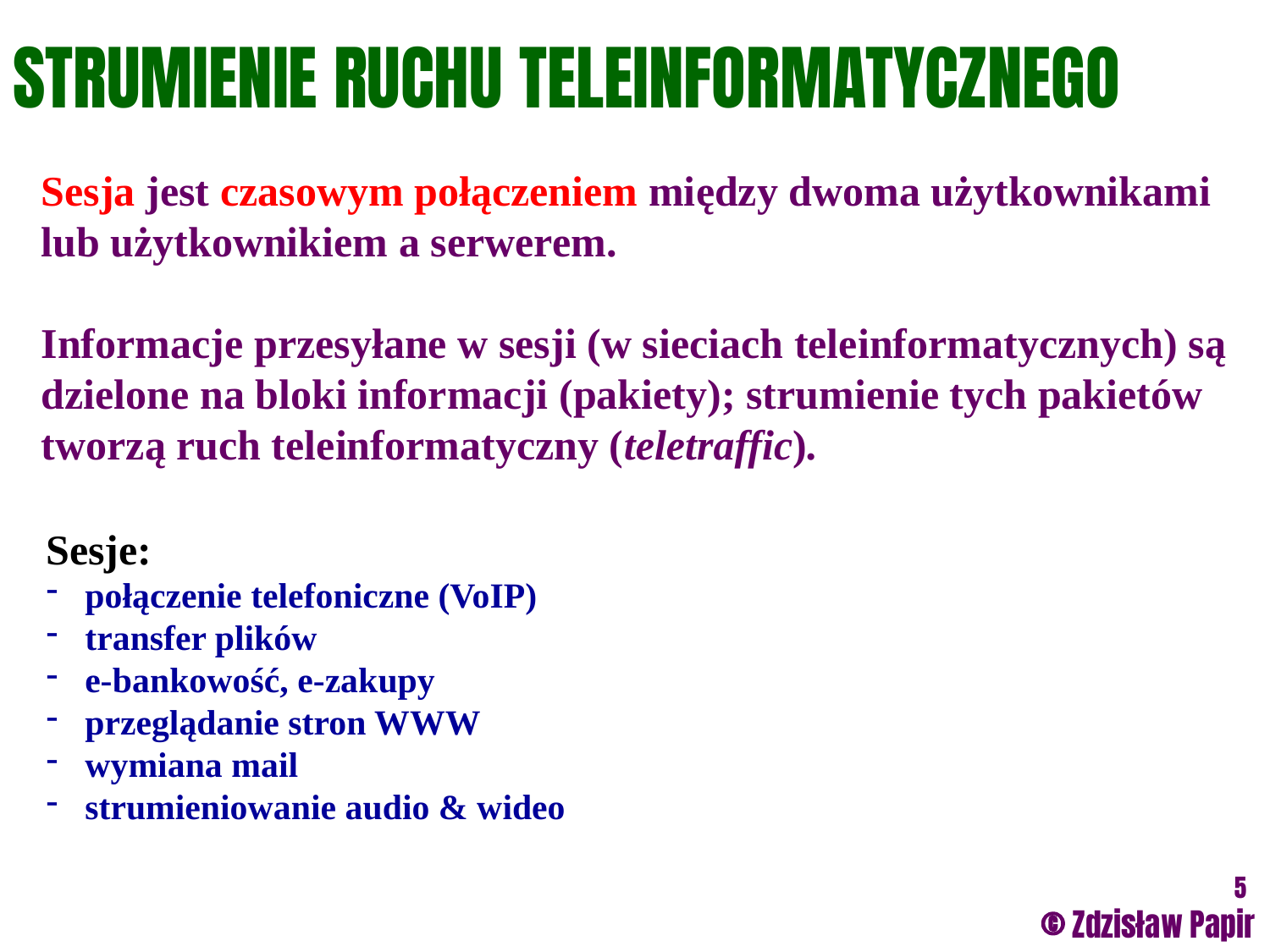

# STRUMIENIE RUCHU TELEINFORMATYCZNEGO
Sesja jest czasowym połączeniem między dwoma użytkownikami lub użytkownikiem a serwerem.
Informacje przesyłane w sesji (w sieciach teleinformatycznych) są dzielone na bloki informacji (pakiety); strumienie tych pakietów tworzą ruch teleinformatyczny (teletraffic).
Sesje:
 połączenie telefoniczne (VoIP)
 transfer plików
 e-bankowość, e-zakupy
 przeglądanie stron WWW
 wymiana mail
 strumieniowanie audio & wideo
5
© Zdzisław Papir